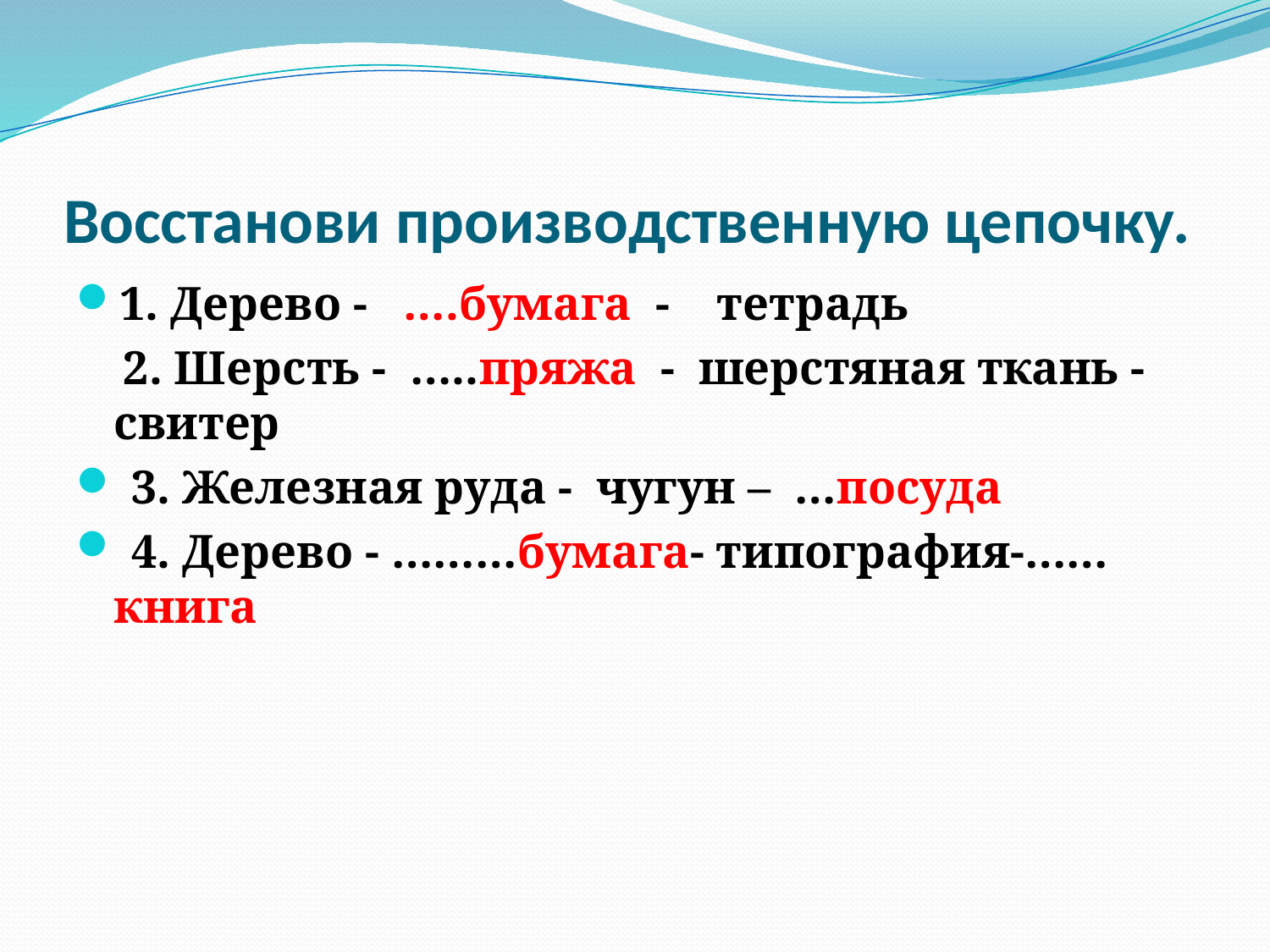

# Восстанови производственную цепочку.
1. Дерево -   ….бумага  -    тетрадь
    2. Шерсть -  …..пряжа  -  шерстяная ткань -  свитер
 3. Железная руда -  чугун –  …посуда
 4. Дерево - ………бумага- типография-……книга